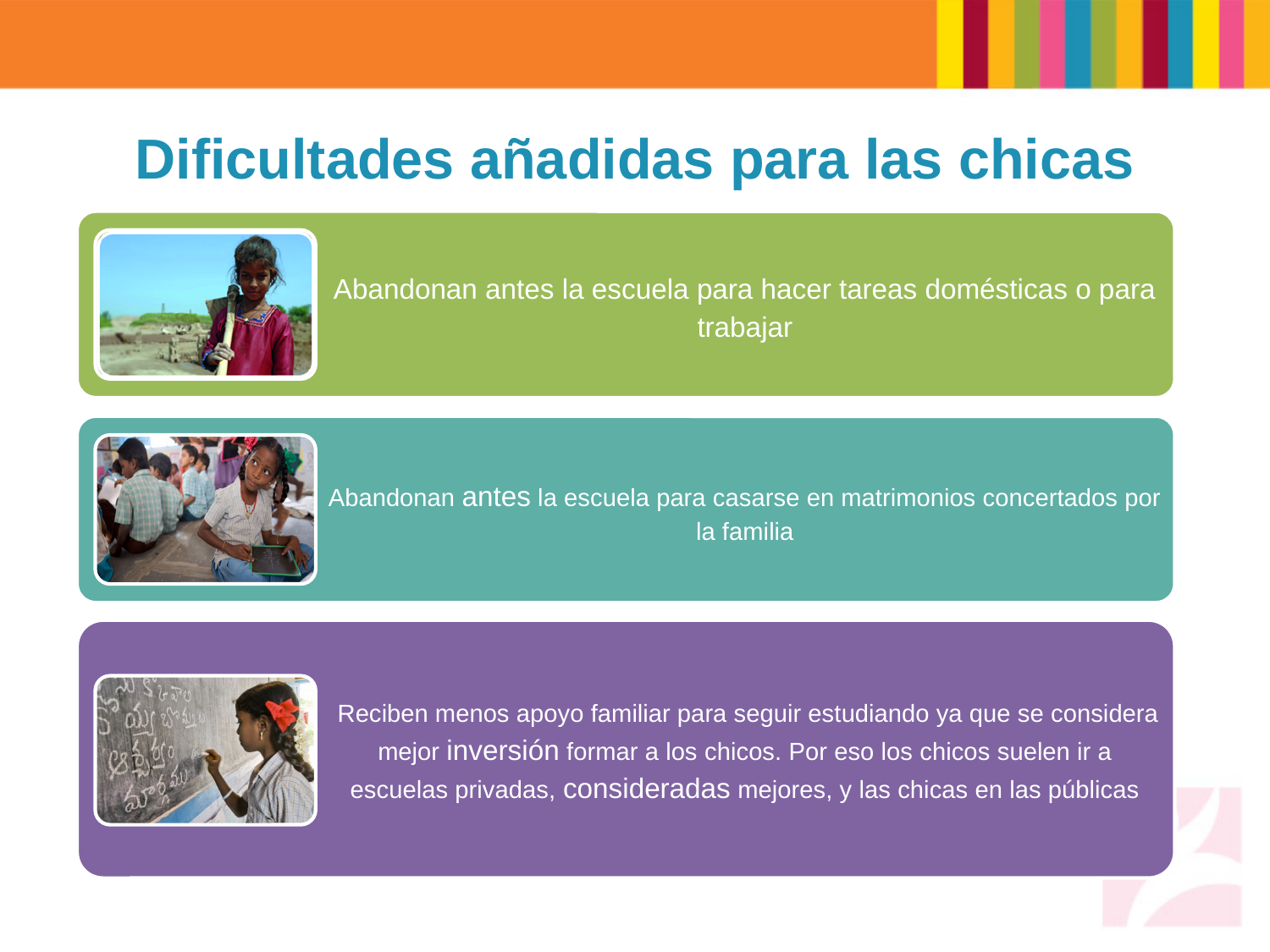

# Dificultades añadidas para las chicas
Abandonan antes la escuela para hacer tareas domésticas o para trabajar
Abandonan antes la escuela para casarse en matrimonios concertados por la familia
 Reciben menos apoyo familiar para seguir estudiando ya que se considera mejor inversión formar a los chicos. Por eso los chicos suelen ir a escuelas privadas, consideradas mejores, y las chicas en las públicas